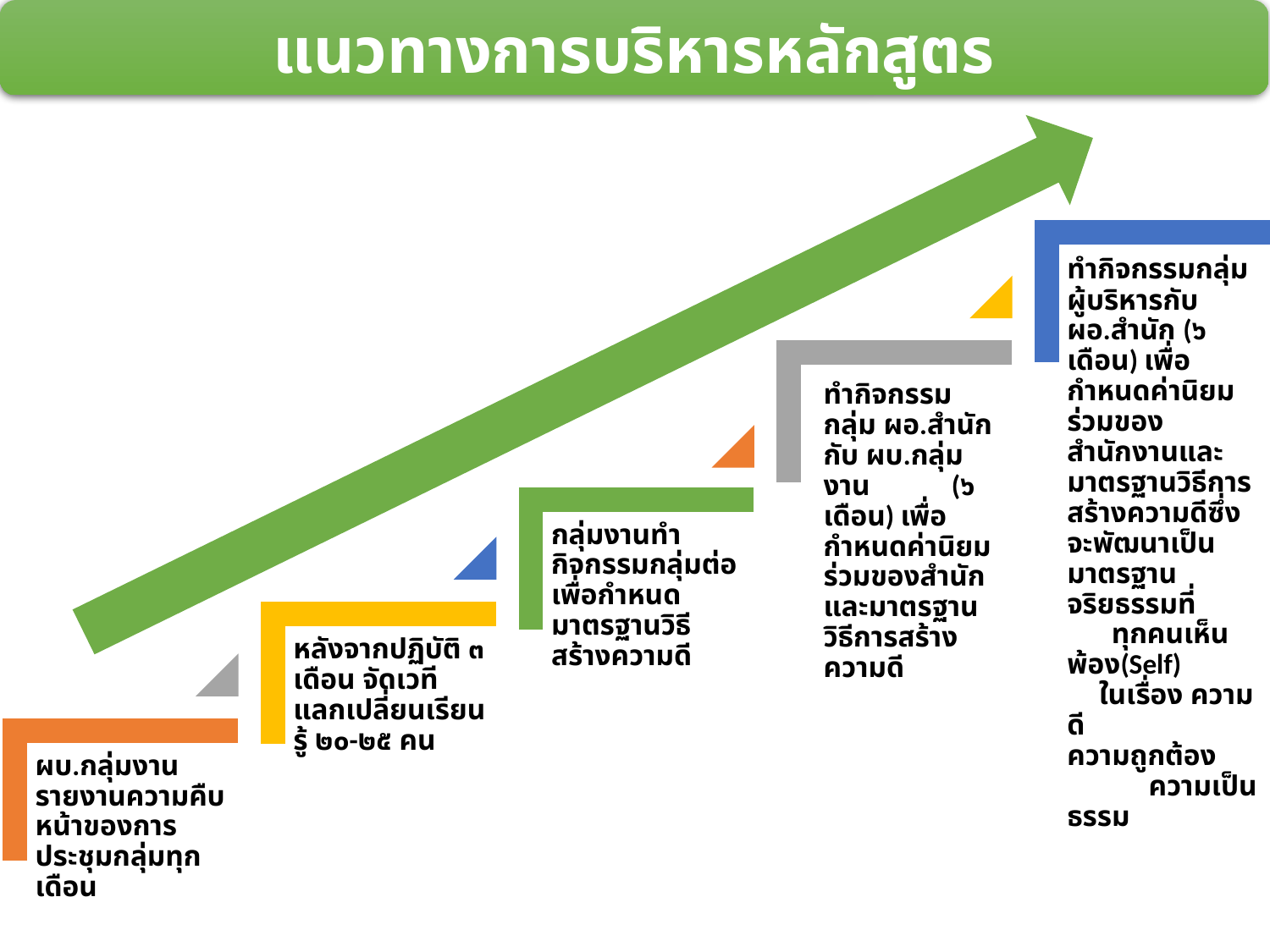

แนวทางการบริหารหลักสูตร
ผบ.กลุ่มงานรายงานความคืบหน้าของการประชุมกลุ่มทุกเดือน
หลังจากปฏิบัติ ๓ เดือน จัดเวทีแลกเปลี่ยนเรียนรู้ ๒๐-๒๕ คน
กลุ่มงานทำกิจกรรมกลุ่มต่อเพื่อกำหนดมาตรฐานวิธีสร้างความดี
ทำกิจกรรมกลุ่ม ผอ.สำนักกับ ผบ.กลุ่มงาน           (๖ เดือน) เพื่อกำหนดค่านิยมร่วมของสำนักและมาตรฐานวิธีการสร้างความดี
ทำกิจกรรมกลุ่ม ผู้บริหารกับ ผอ.สำนัก (๖ เดือน) เพื่อกำหนดค่านิยมร่วมของสำนักงานและมาตรฐานวิธีการสร้างความดีซึ่งจะพัฒนาเป็นมาตรฐานจริยธรรมที่               ทุกคนเห็นพ้อง(Self)                  ในเรื่อง ความดี                   ความถูกต้อง                 ความเป็นธรรม